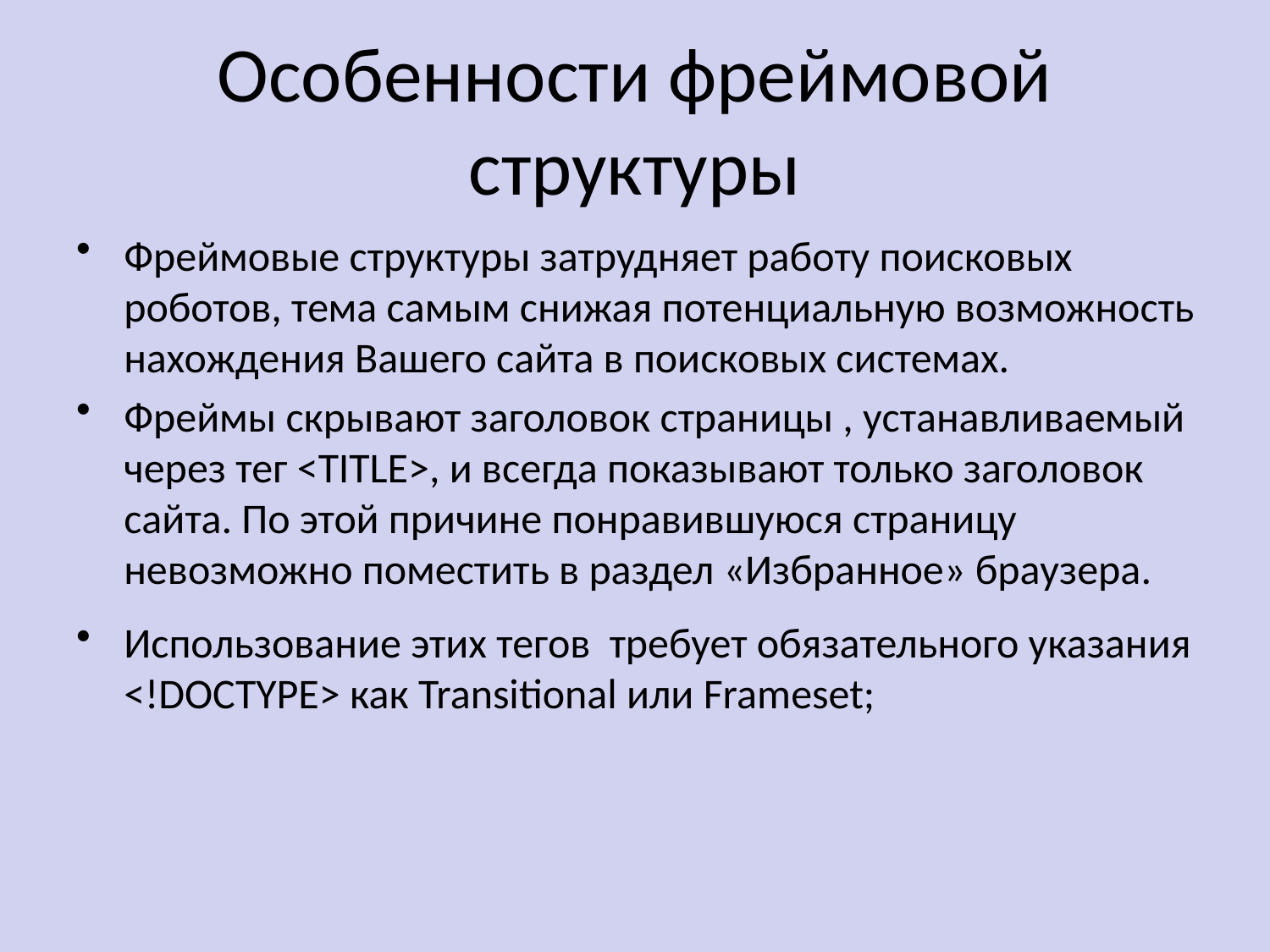

# Особенности фреймовой структуры
Фреймовые структуры затрудняет работу поисковых роботов, тема самым снижая потенциальную возможность нахождения Вашего сайта в поисковых системах.
Фреймы скрывают заголовок страницы , устанавливаемый через тег <TITLE>, и всегда показывают только заголовок сайта. По этой причине понравившуюся страницу невозможно поместить в раздел «Избранное» браузера.

Использование этих тегов  требует обязательного указания <!DOCTYPE> как Transitional или Frameset;